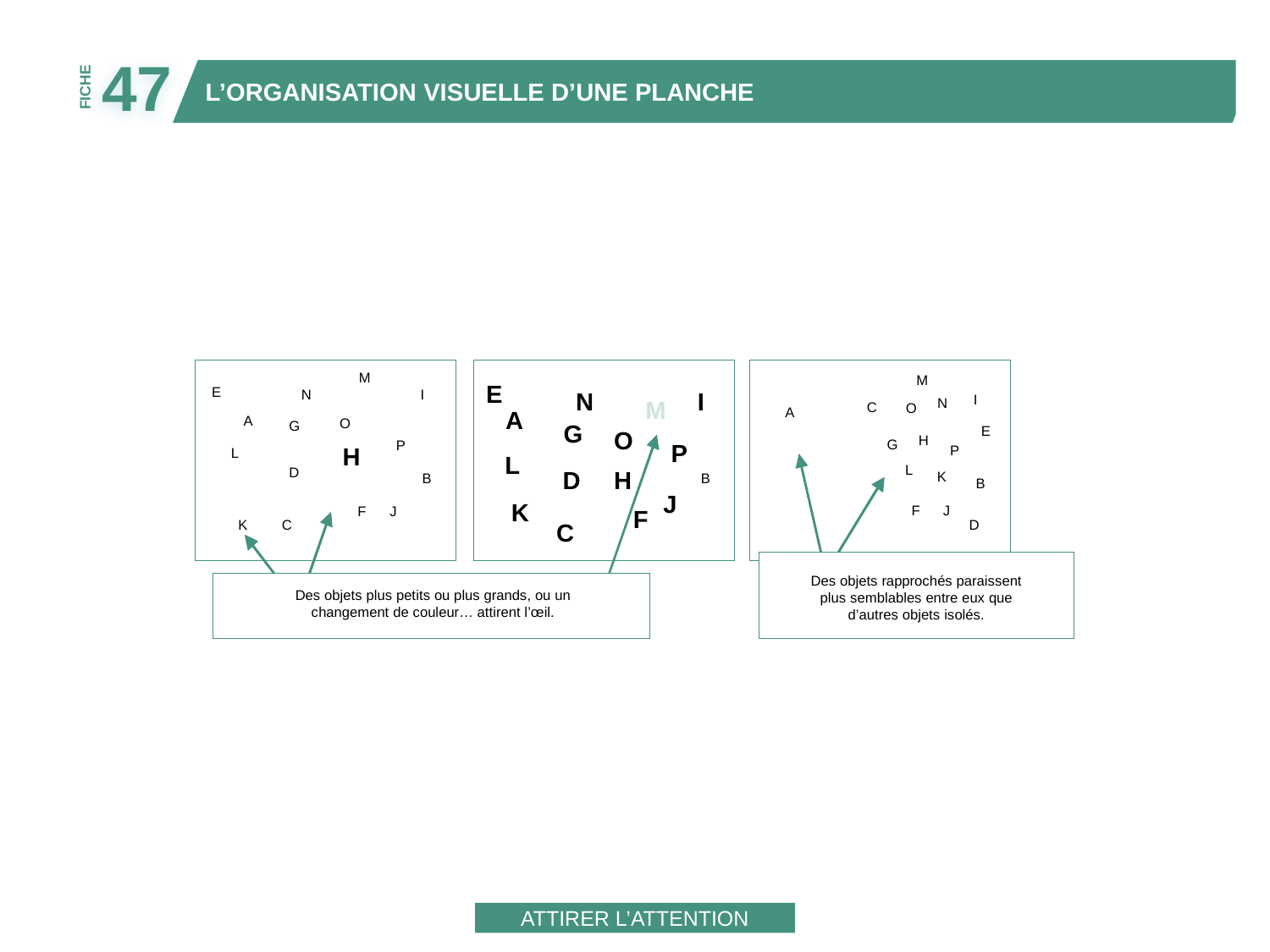

47

L’ORGANISATION VISUELLE D’UNE PLANCHE
FICHE

M
M
E
E
I
N
N
I
I
M
N
C
O
A
A
A
O
G
G
E
O
H
G

P
P
H
P
L
L

L
D
D
H
K
B
B
B

J
K
F
J
F
J
F

K
C
D
C

Des objets rapprochés paraissent
plus semblables entre eux que
d’autres objets isolés.

Des objets plus petits ou plus grands, ou un
changement de couleur… attirent l’œil.
ATTIRER L’ATTENTION